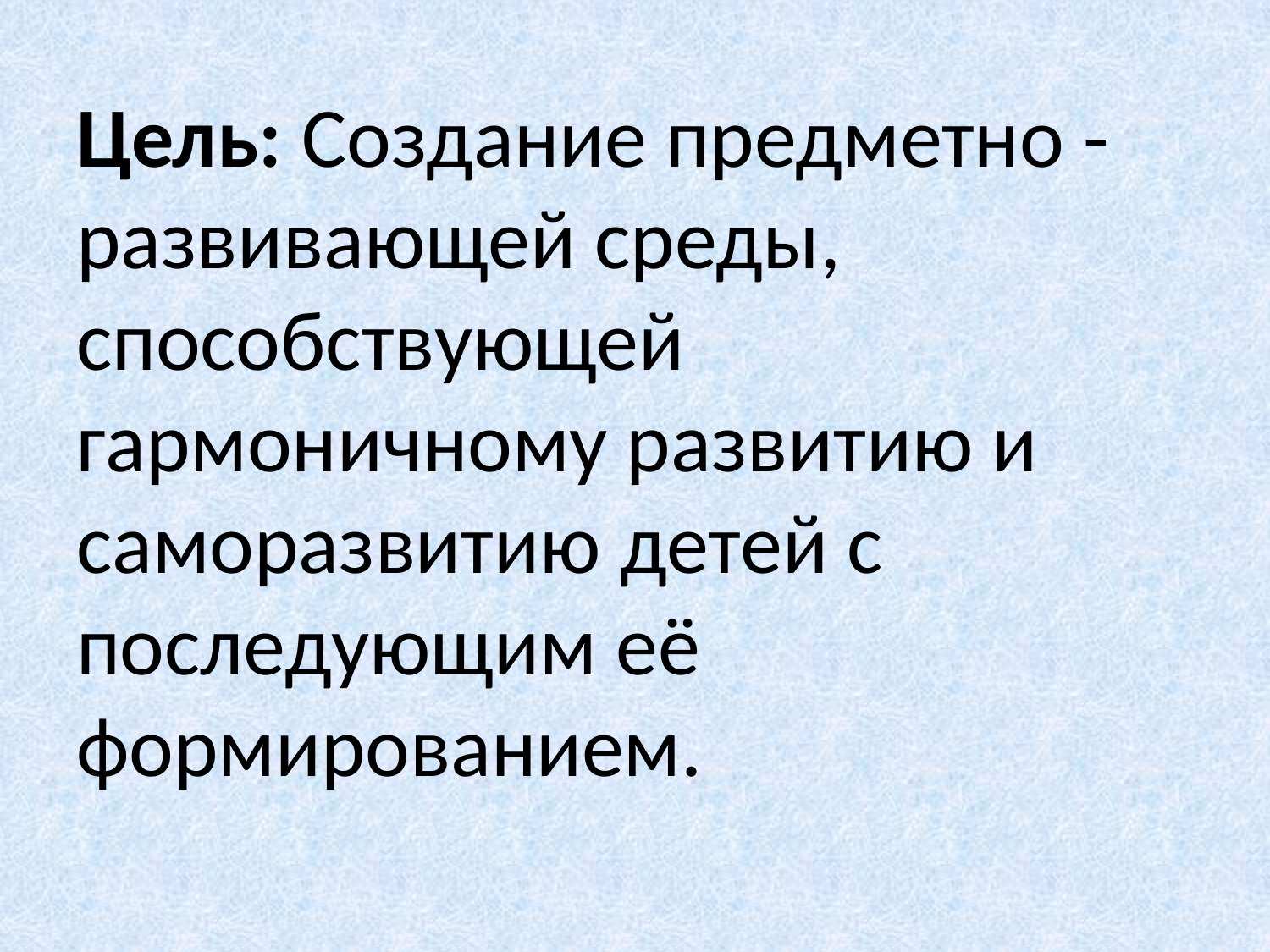

Цель: Создание предметно - развивающей среды, способствующей гармоничному развитию и саморазвитию детей с последующим её формированием.